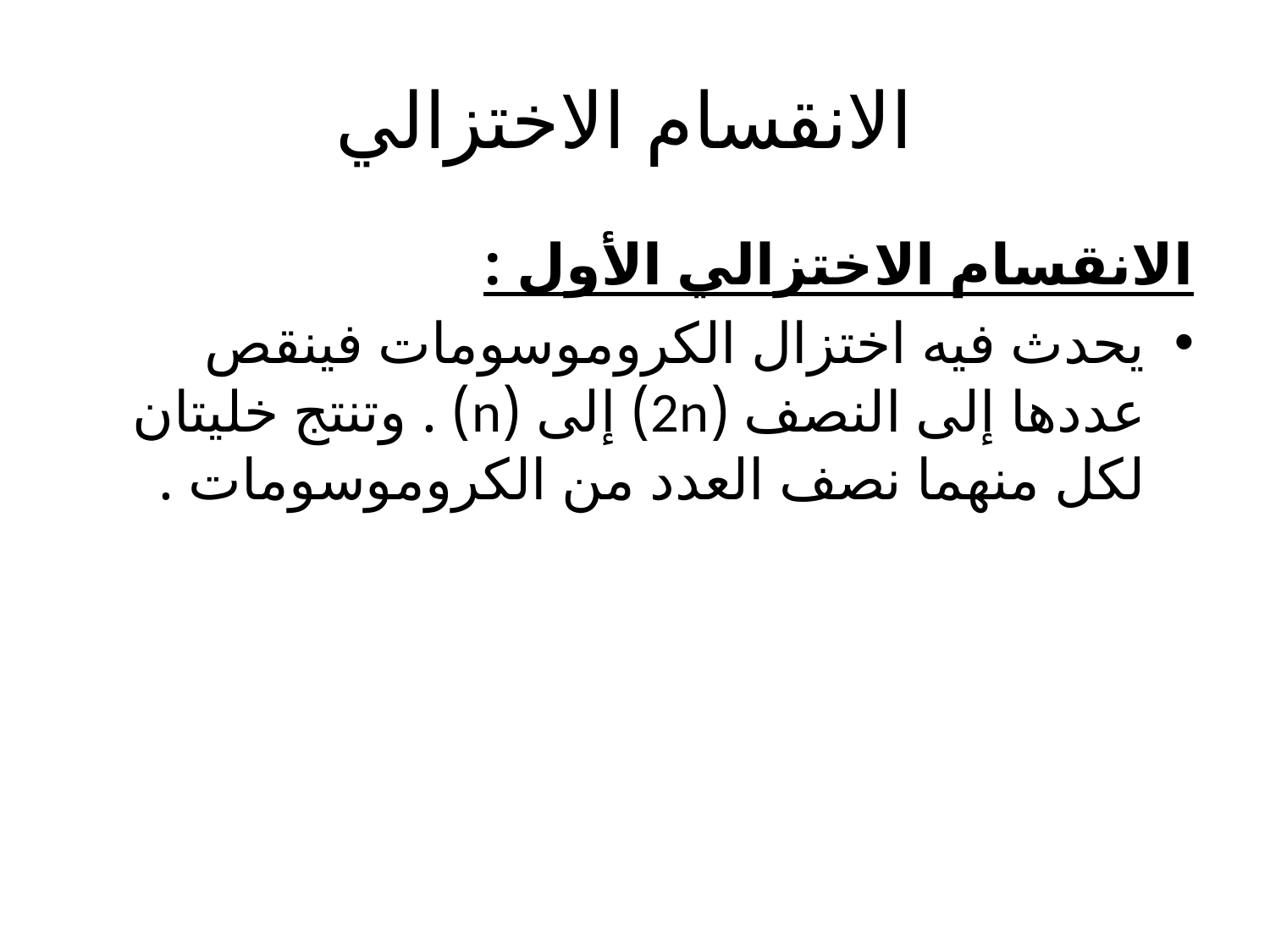

# الانقسام الاختزالي
الانقسام الاختزالي الأول :
يحدث فيه اختزال الكروموسومات فينقص عددها إلى النصف (2n) إلى (n) . وتنتج خليتان لكل منهما نصف العدد من الكروموسومات .